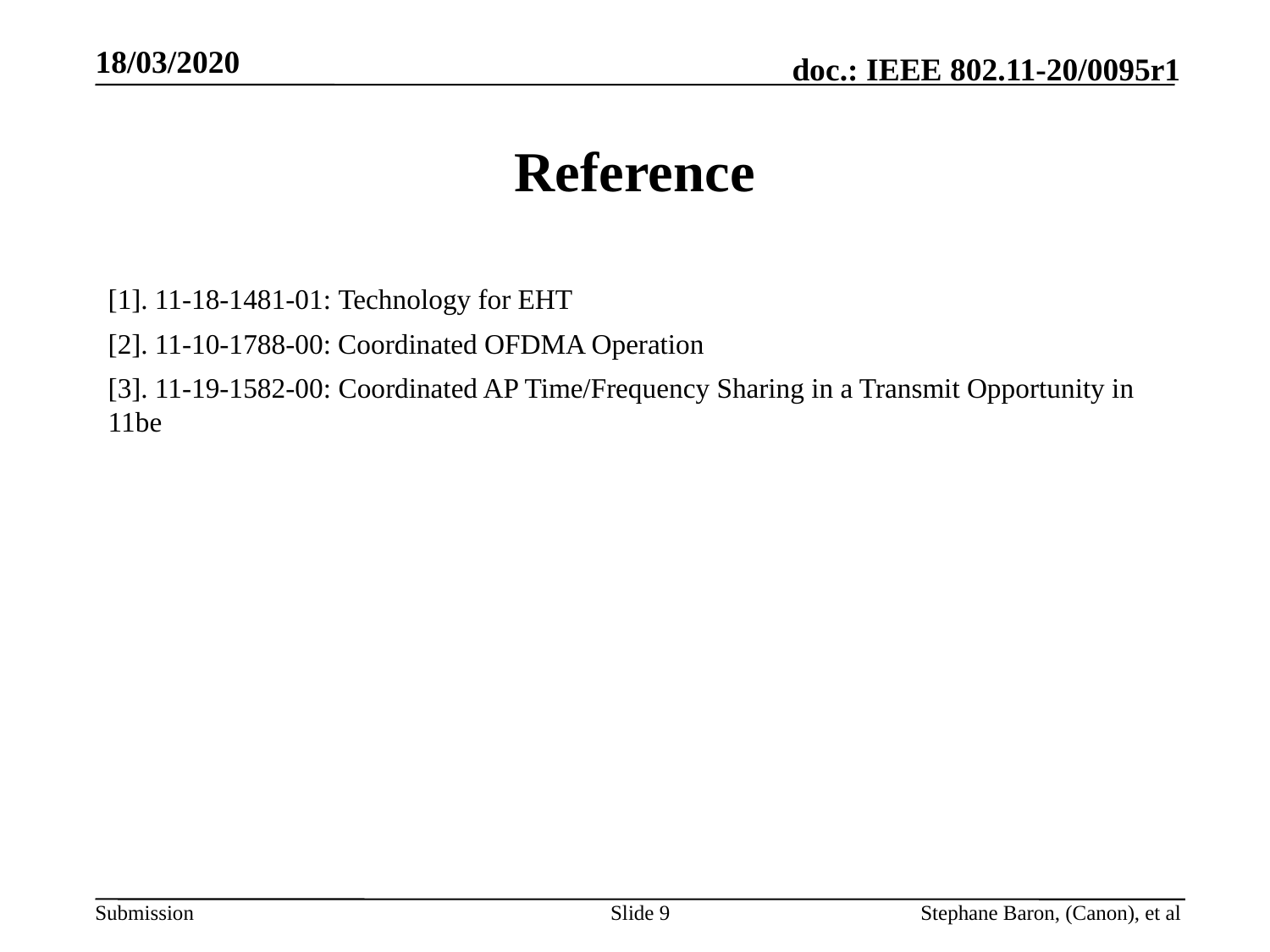

18/03/2020
# Reference
[1]. 11-18-1481-01: Technology for EHT
[2]. 11-10-1788-00: Coordinated OFDMA Operation
[3]. 11-19-1582-00: Coordinated AP Time/Frequency Sharing in a Transmit Opportunity in 11be

Slide 9
Stephane Baron, (Canon), et al